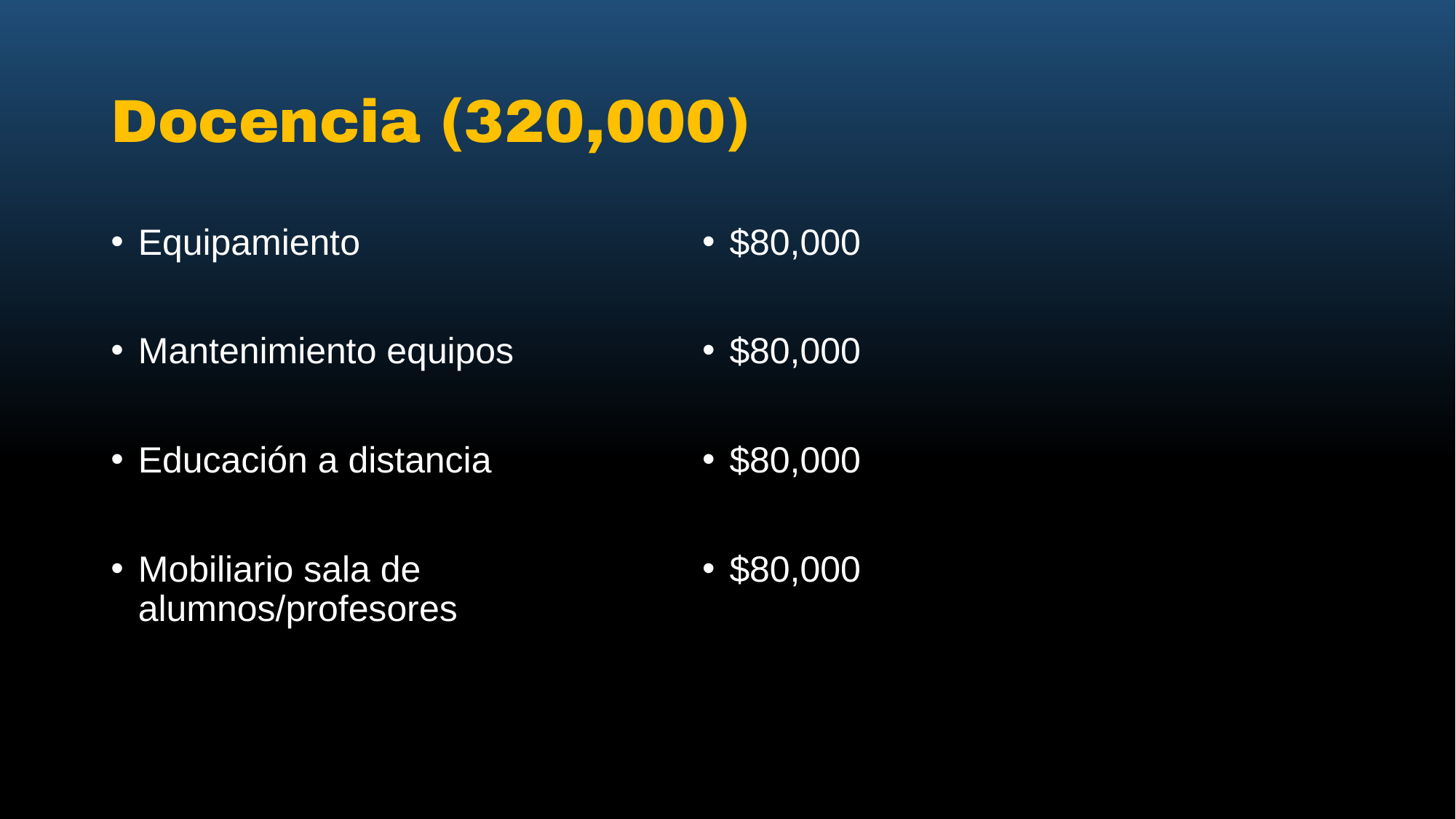

# Docencia (320,000)
$80,000

$80,000

$80,000

$80,000

Equipamiento

Mantenimiento equipos

Educación a distancia

Mobiliario sala de alumnos/profesores